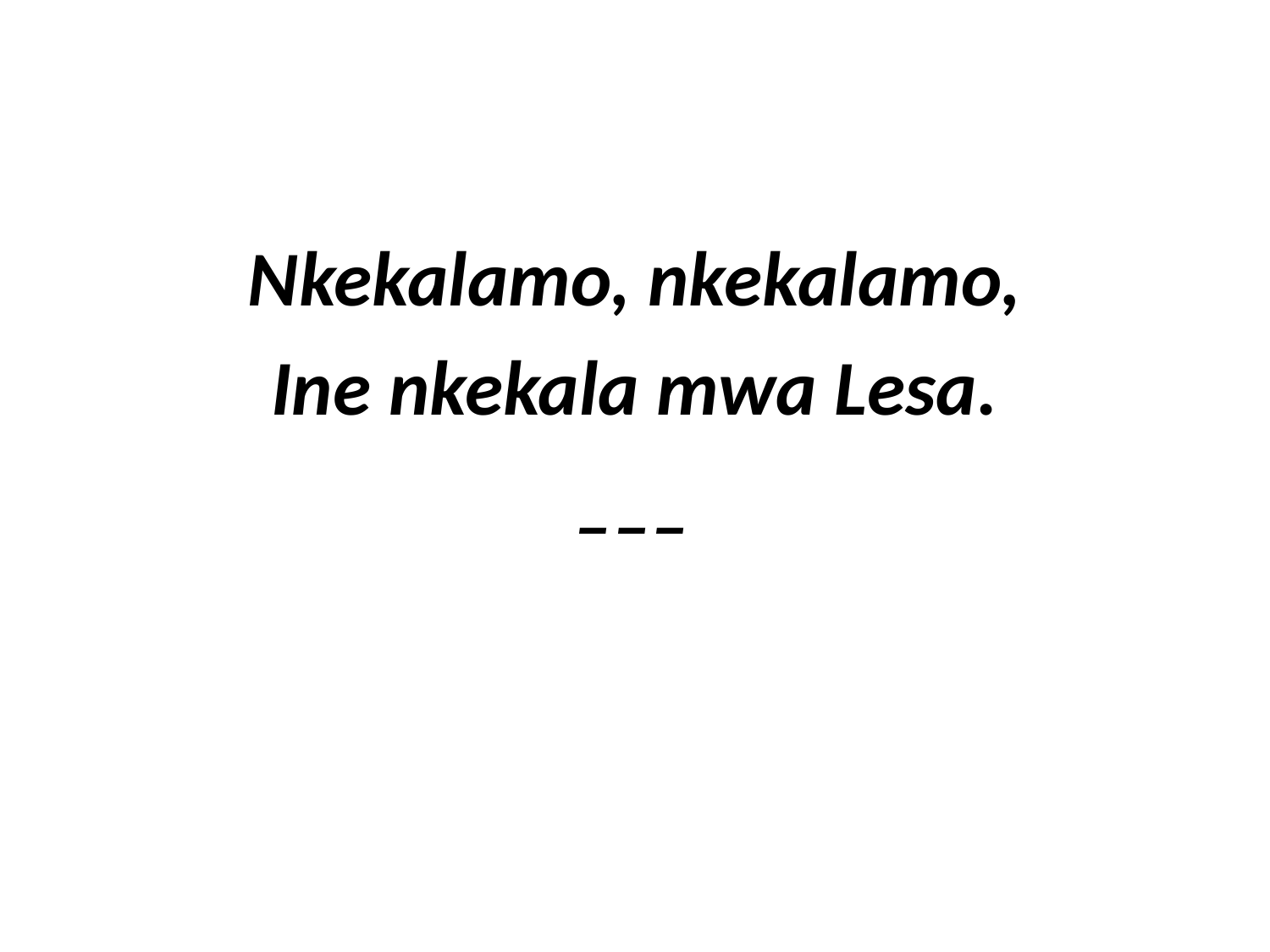

Nkekalamo, nkekalamo,
Ine nkekala mwa Lesa.
___